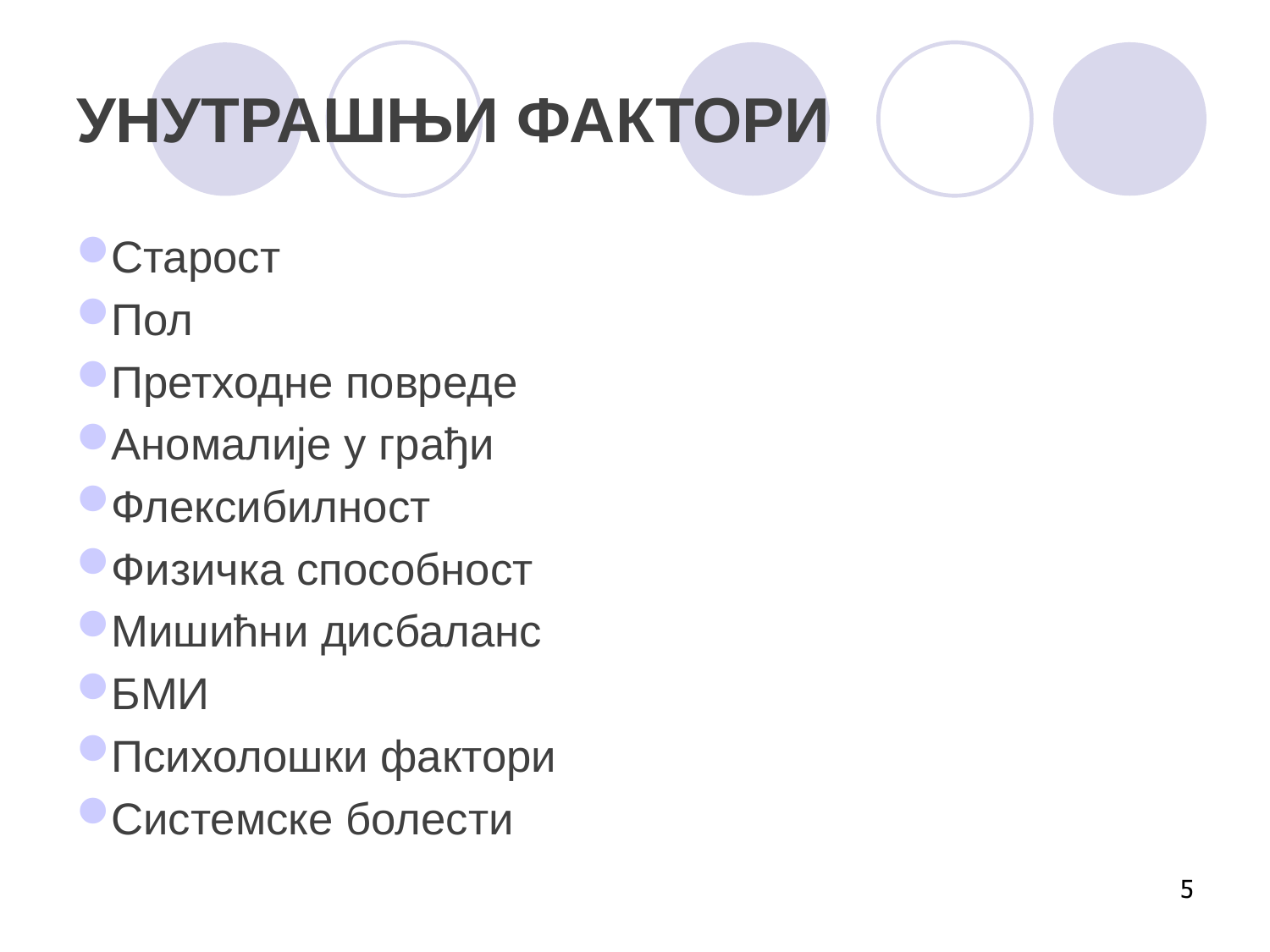

# УНУТРАШЊИ ФАКТОРИ
Старост
Пол
Претходне повреде
Аномалије у грађи
Флексибилност
Физичка способност
Мишићни дисбаланс
БМИ
Психолошки фактори
Системске болести

5